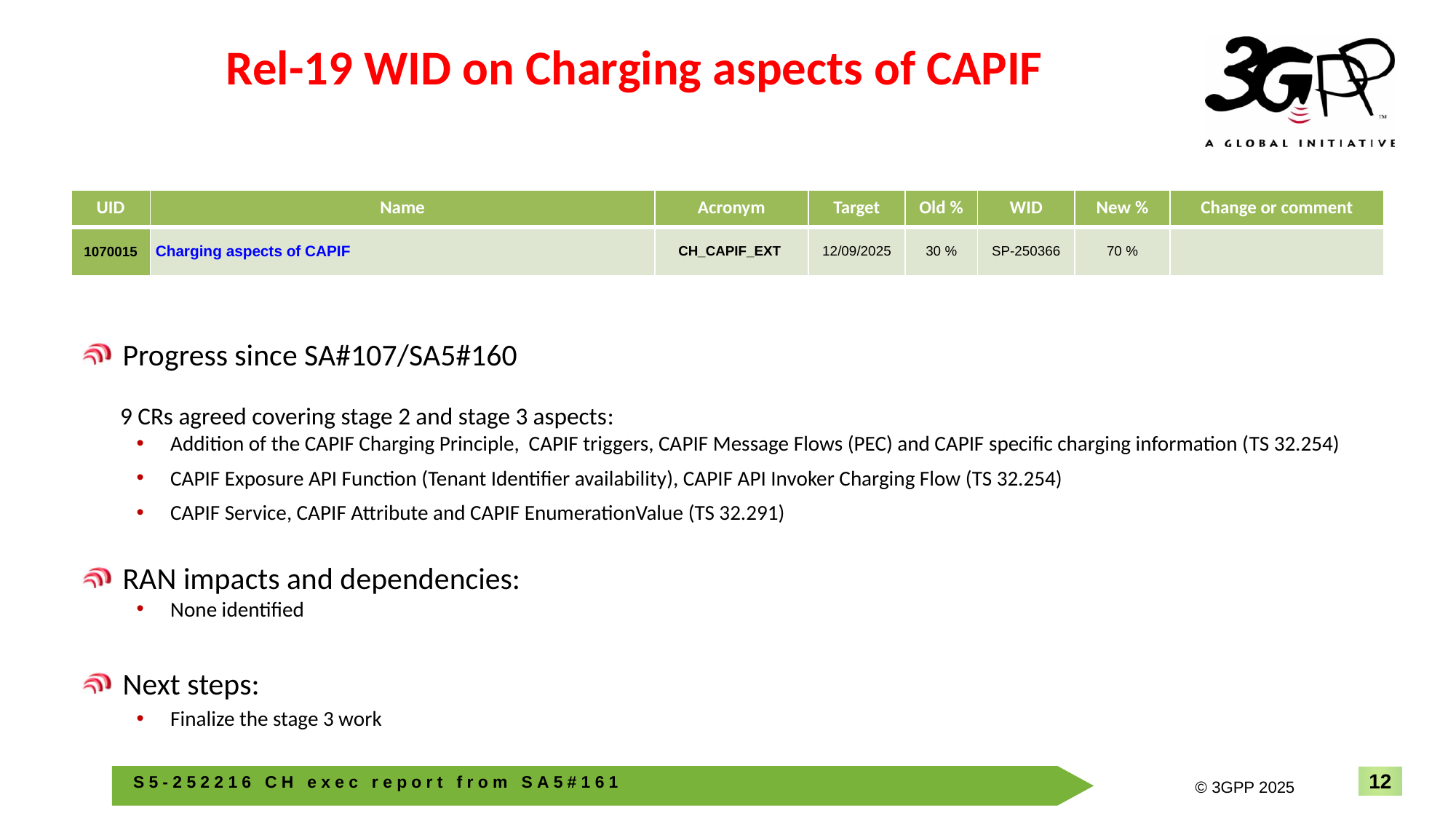

# Rel-19 WID on Charging aspects of CAPIF
| UID | Name | Acronym | Target | Old % | WID | New % | Change or comment |
| --- | --- | --- | --- | --- | --- | --- | --- |
| 1070015 | Charging aspects of CAPIF | CH\_CAPIF\_EXT | 12/09/2025 | 30 % | SP-250366 | 70 % |  |
Progress since SA#107/SA5#160

       9 CRs agreed covering stage 2 and stage 3 aspects:
Addition of the CAPIF Charging Principle,  CAPIF triggers, CAPIF Message Flows (PEC) and CAPIF specific charging information (TS 32.254)
CAPIF Exposure API Function (Tenant Identifier availability), CAPIF API Invoker Charging Flow (TS 32.254)
CAPIF Service, CAPIF Attribute and CAPIF EnumerationValue (TS 32.291)

RAN impacts and dependencies:
None identified

Next steps:
Finalize the stage 3 work